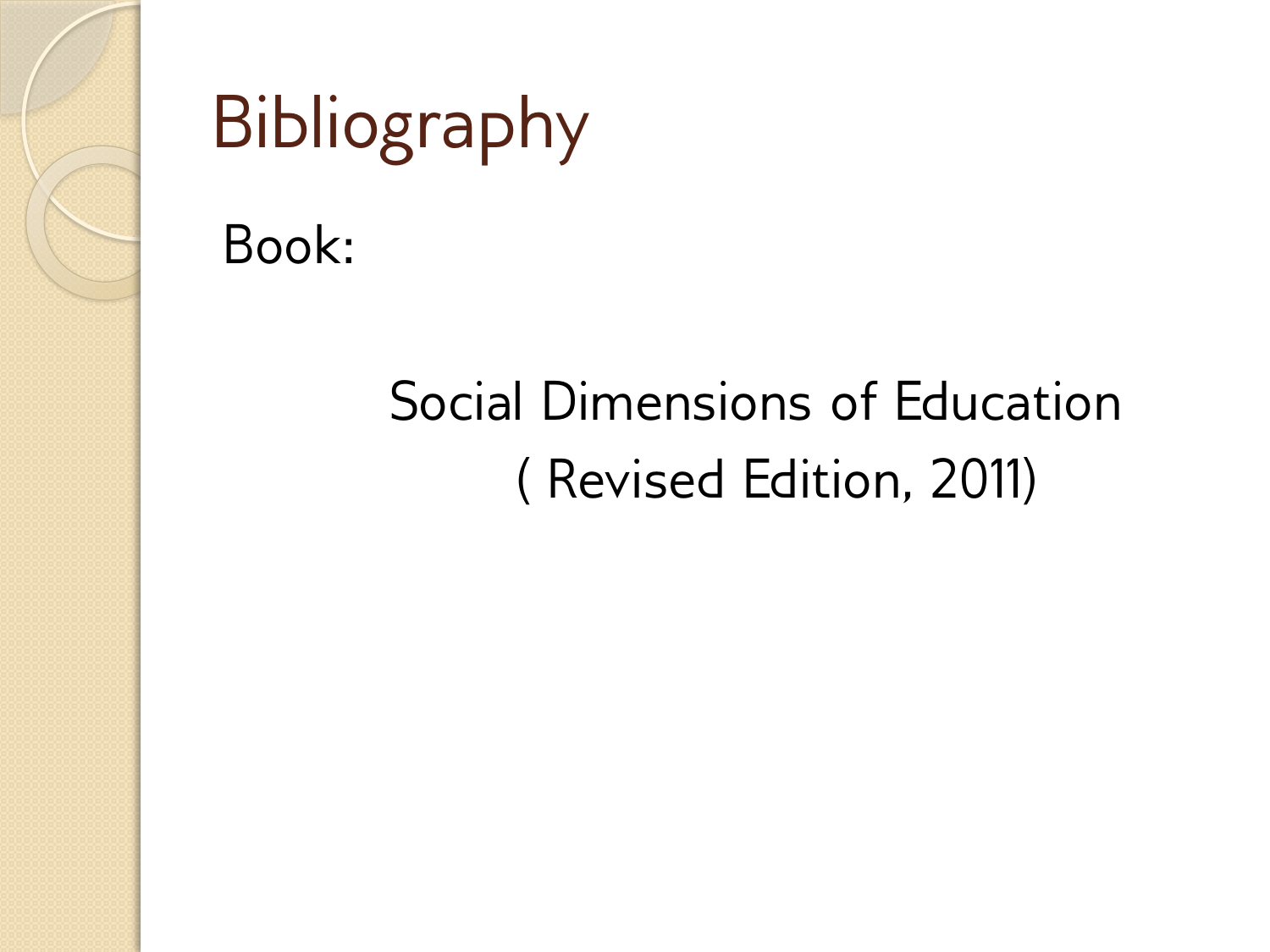

# Bibliography
Book:

		Social Dimensions of Education
			( Revised Edition, 2011)